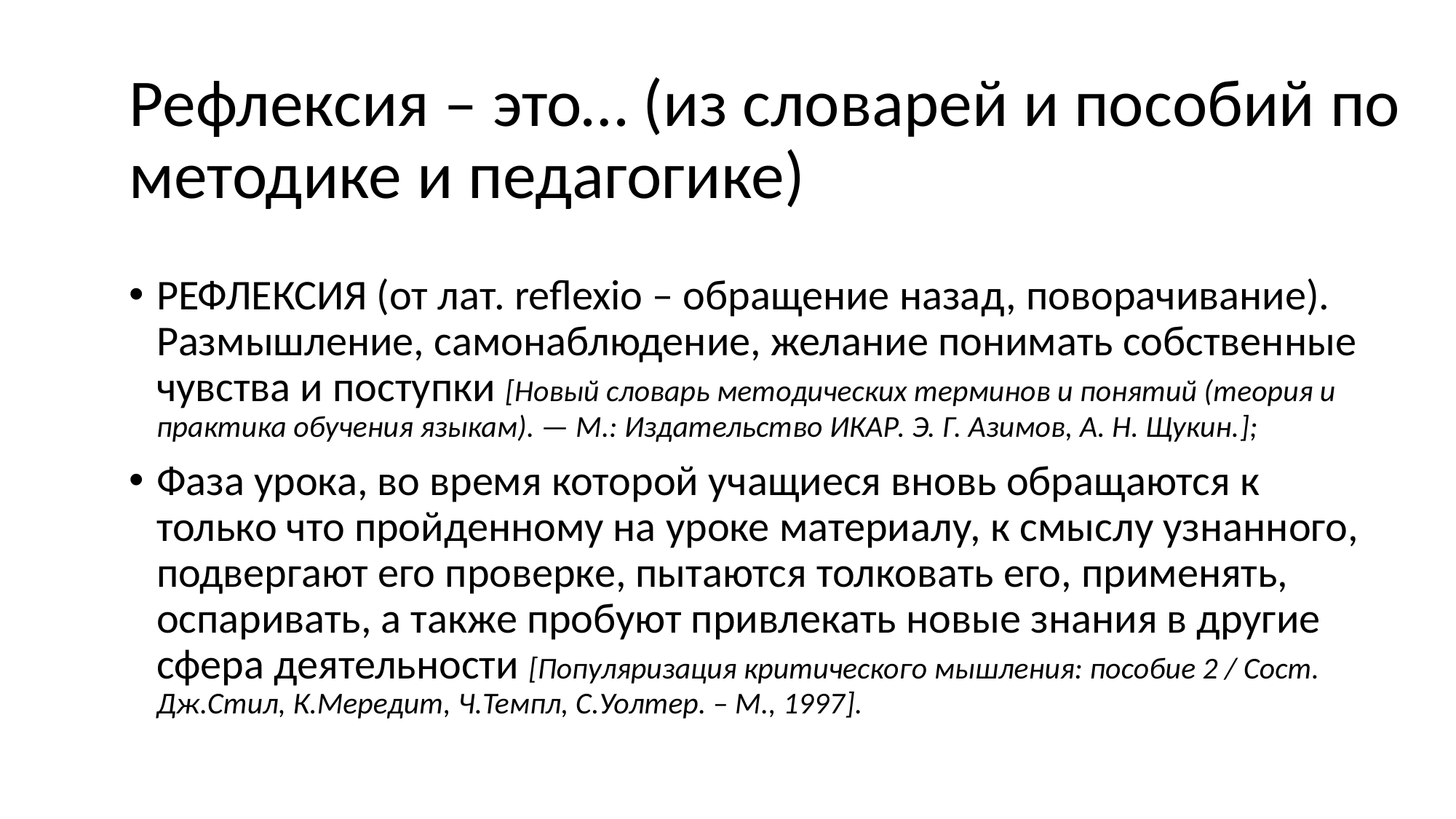

Рефлексия – это… (из словарей и пособий по методике и педагогике)
РЕФЛЕКСИЯ (от лат. reflexio – обращение назад, поворачивание). Размышление, самонаблюдение, желание понимать собственные чувства и поступки [Новый словарь методических терминов и понятий (теория и практика обучения языкам). — М.: Издательство ИКАР. Э. Г. Азимов, А. Н. Щукин.];
Фаза урока, во время которой учащиеся вновь обращаются к только что пройденному на уроке материалу, к смыслу узнанного, подвергают его проверке, пытаются толковать его, применять, оспаривать, а также пробуют привлекать новые знания в другие сфера деятельности [Популяризация критического мышления: пособие 2 / Сост. Дж.Стил, К.Мередит, Ч.Темпл, С.Уолтер. – М., 1997].